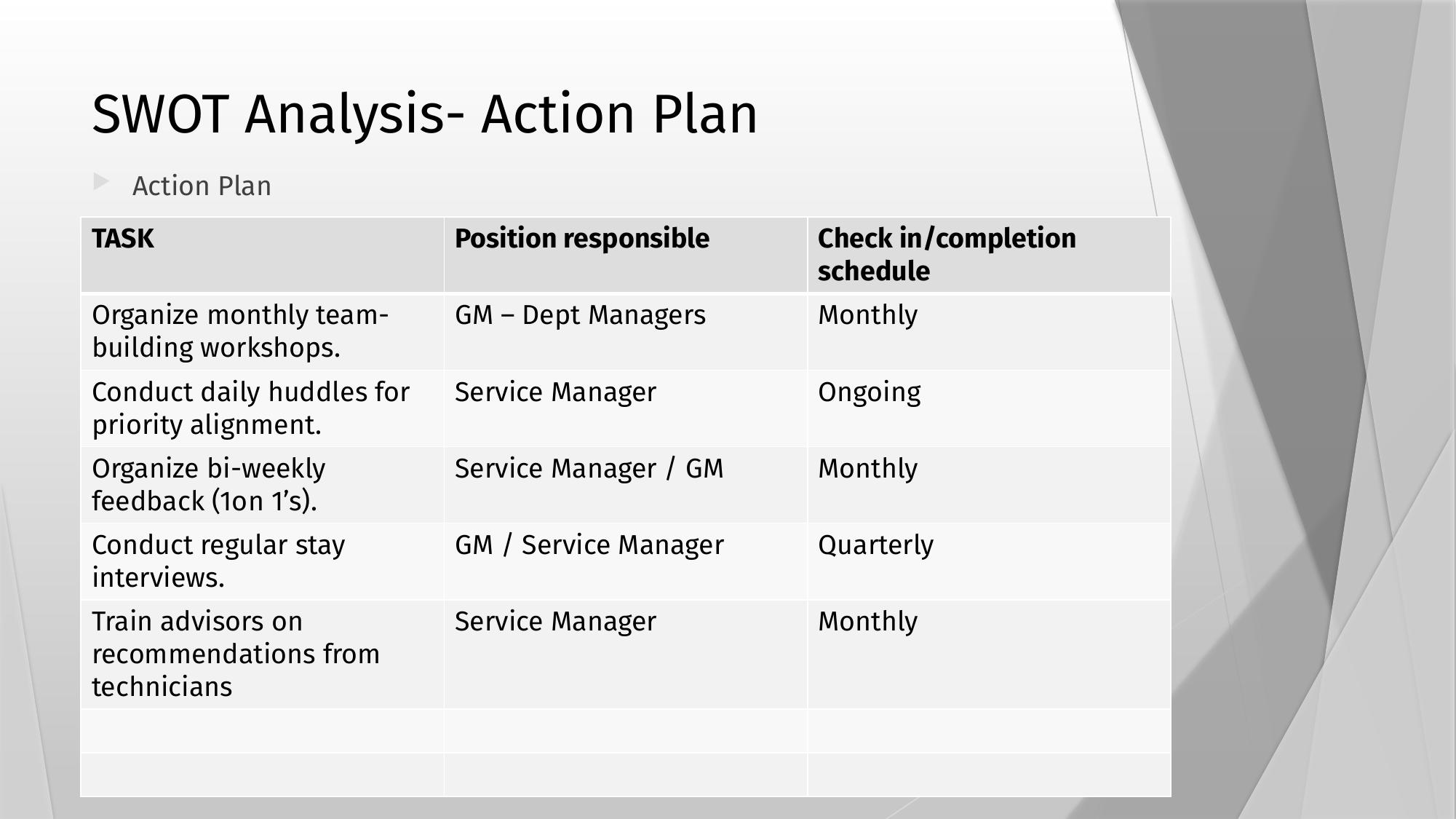

# SWOT Analysis- Action Plan
Action Plan

| TASK | Position responsible | Check in/completion schedule |
| --- | --- | --- |
| Organize monthly team-building workshops. | GM – Dept Managers | Monthly |
| Conduct daily huddles for priority alignment. | Service Manager | Ongoing |
| Organize bi-weekly feedback (1on 1’s). | Service Manager / GM | Monthly |
| Conduct regular stay interviews. | GM / Service Manager | Quarterly |
| Train advisors on recommendations from technicians | Service Manager | Monthly |
|  |  |  |
|  |  |  |